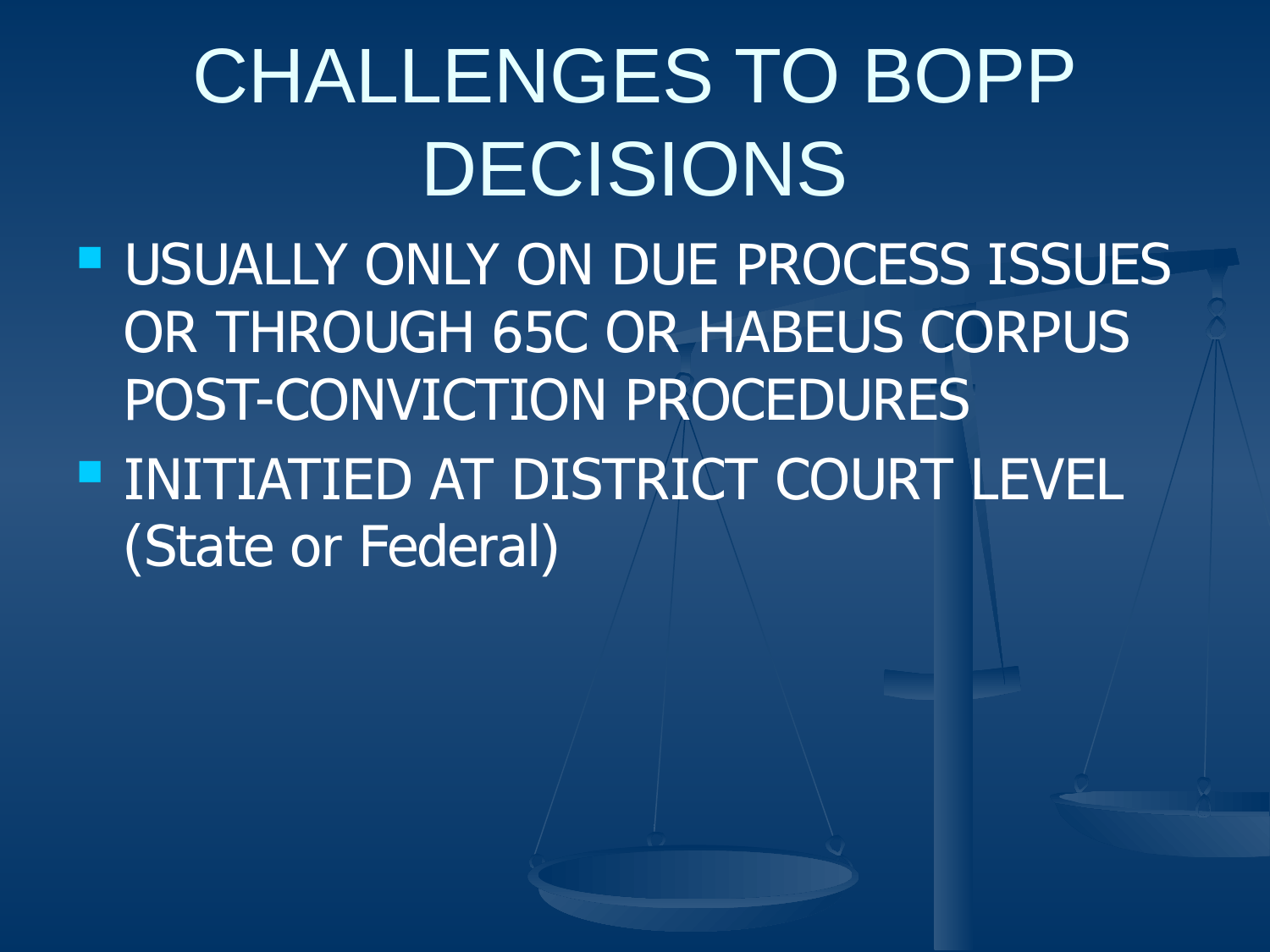

# CHALLENGES TO BOPP DECISIONS
USUALLY ONLY ON DUE PROCESS ISSUES OR THROUGH 65C OR HABEUS CORPUS POST-CONVICTION PROCEDURES
INITIATIED AT DISTRICT COURT LEVEL (State or Federal)